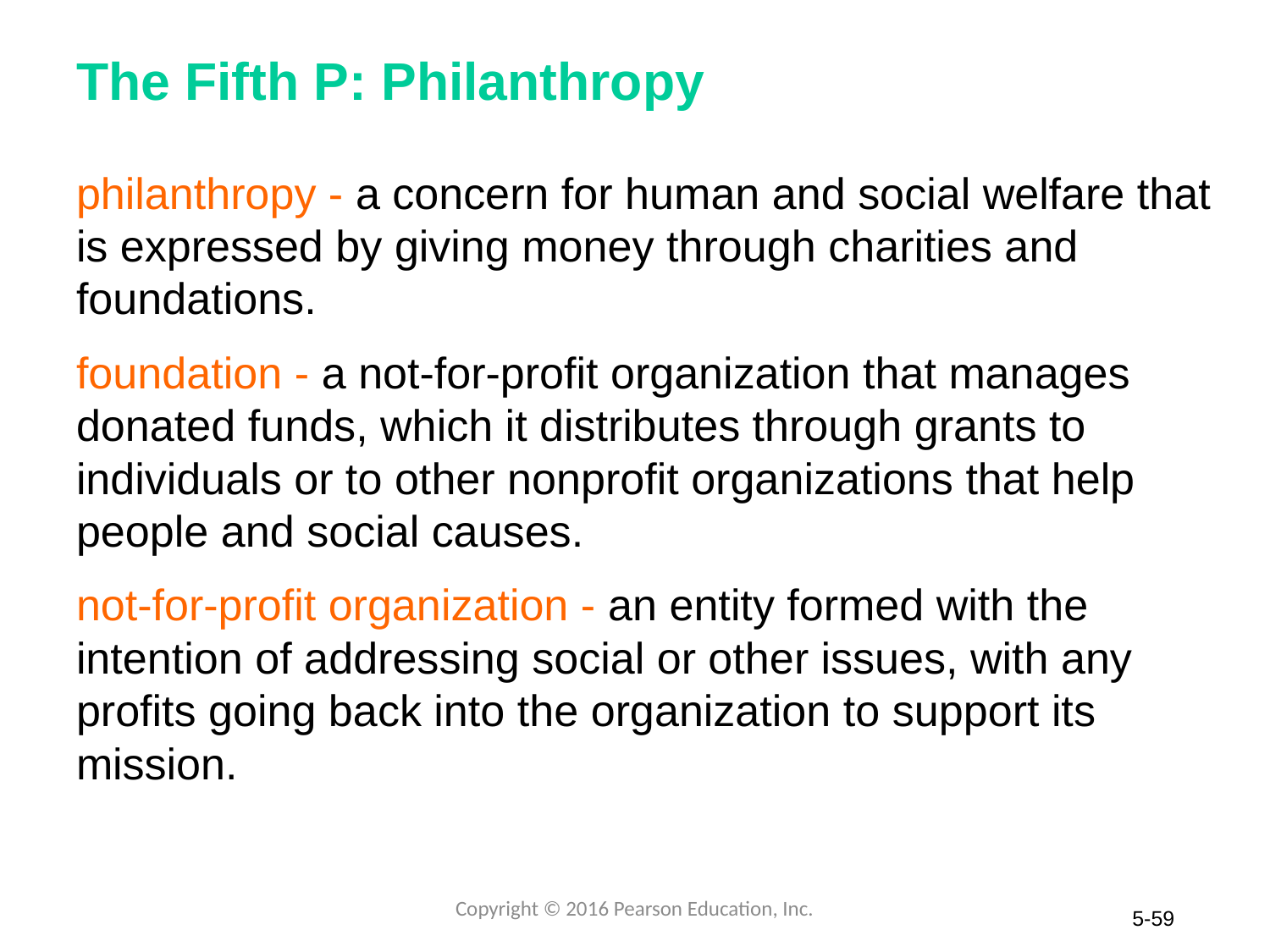

# The Fifth P: Philanthropy
philanthropy - a concern for human and social welfare that is expressed by giving money through charities and foundations.

foundation - a not-for-profit organization that manages donated funds, which it distributes through grants to individuals or to other nonprofit organizations that help people and social causes.

not-for-profit organization - an entity formed with the intention of addressing social or other issues, with any profits going back into the organization to support its mission.
Copyright © 2016 Pearson Education, Inc.